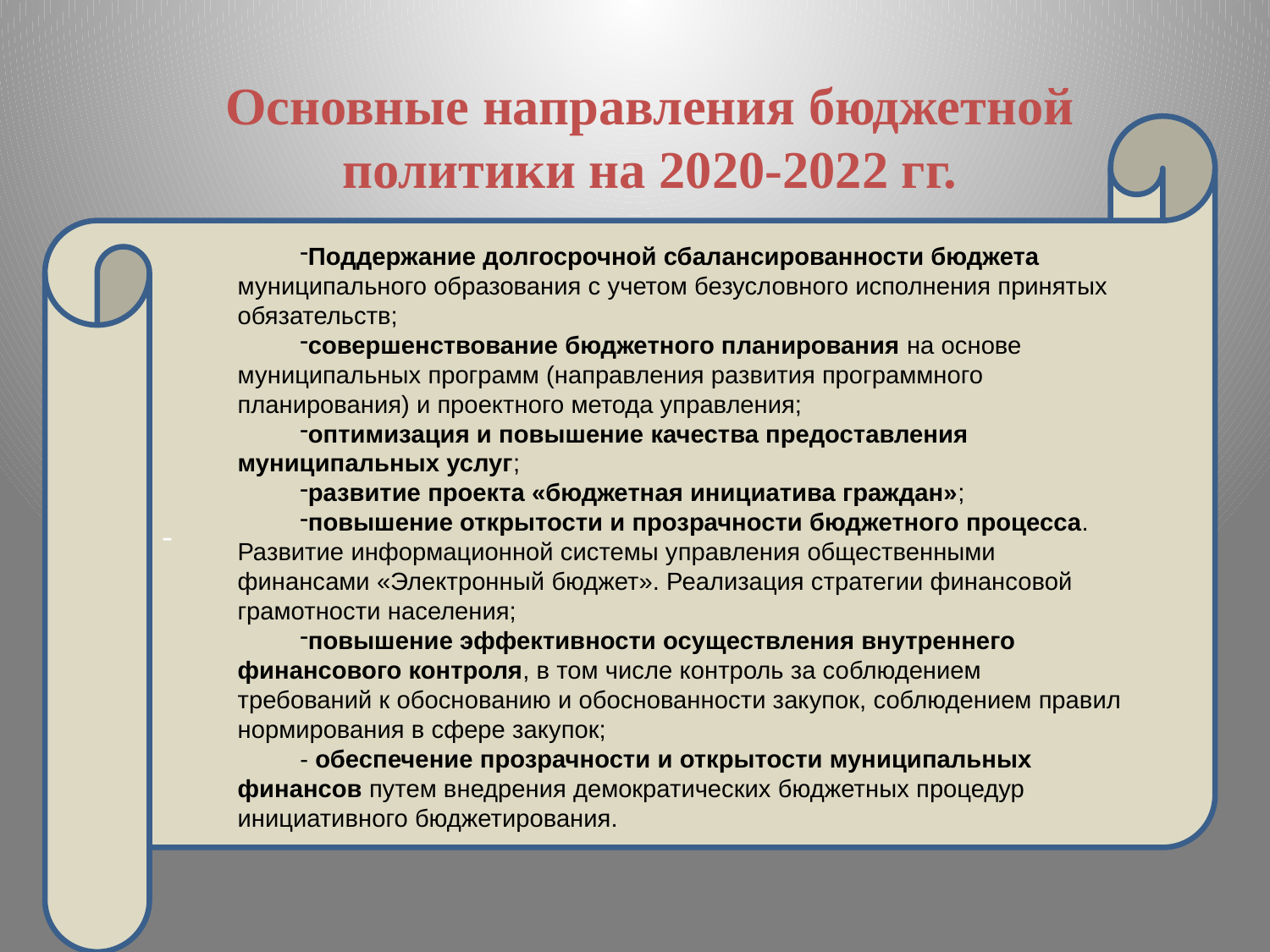

Основные направления бюджетной политики на 2020-2022 гг.
-
Поддержание долгосрочной сбалансированности бюджета муниципального образования с учетом безусловного исполнения принятых обязательств;
совершенствование бюджетного планирования на основе муниципальных программ (направления развития программного планирования) и проектного метода управления;
оптимизация и повышение качества предоставления муниципальных услуг;
развитие проекта «бюджетная инициатива граждан»;
повышение открытости и прозрачности бюджетного процесса. Развитие информационной системы управления общественными финансами «Электронный бюджет». Реализация стратегии финансовой грамотности населения;
повышение эффективности осуществления внутреннего финансового контроля, в том числе контроль за соблюдением требований к обоснованию и обоснованности закупок, соблюдением правил нормирования в сфере закупок;
- обеспечение прозрачности и открытости муниципальных финансов путем внедрения демократических бюджетных процедур инициативного бюджетирования.